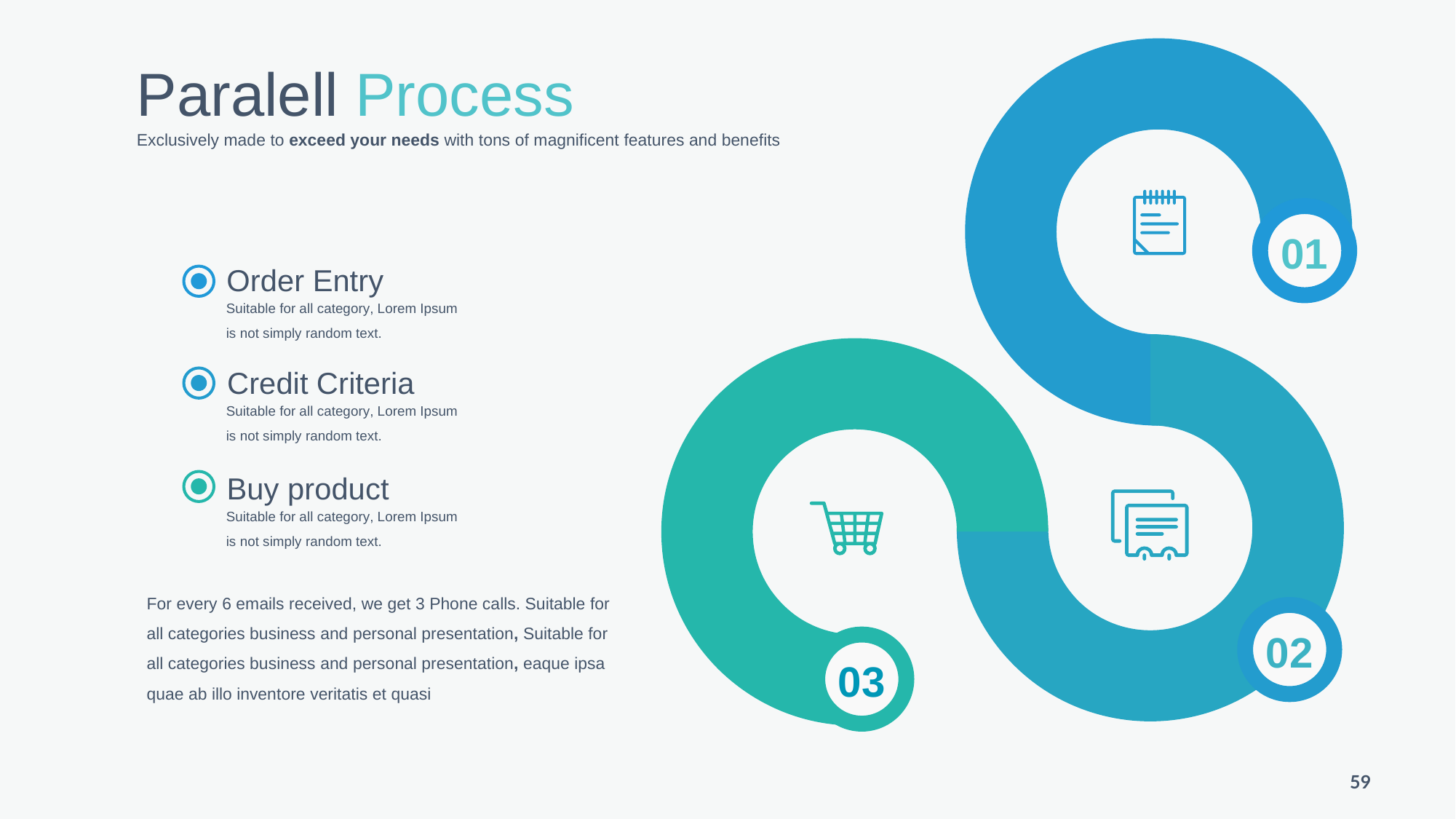

Paralell Process
Exclusively made to exceed your needs with tons of magnificent features and benefits

01
Order Entry
Suitable for all category, Lorem Ipsum is not simply random text.

Credit Criteria
Suitable for all category, Lorem Ipsum is not simply random text.

Buy product
Suitable for all category, Lorem Ipsum is not simply random text.

For every 6 emails received, we get 3 Phone calls. Suitable for all categories business and personal presentation, Suitable for all categories business and personal presentation, eaque ipsa quae ab illo inventore veritatis et quasi

02

03